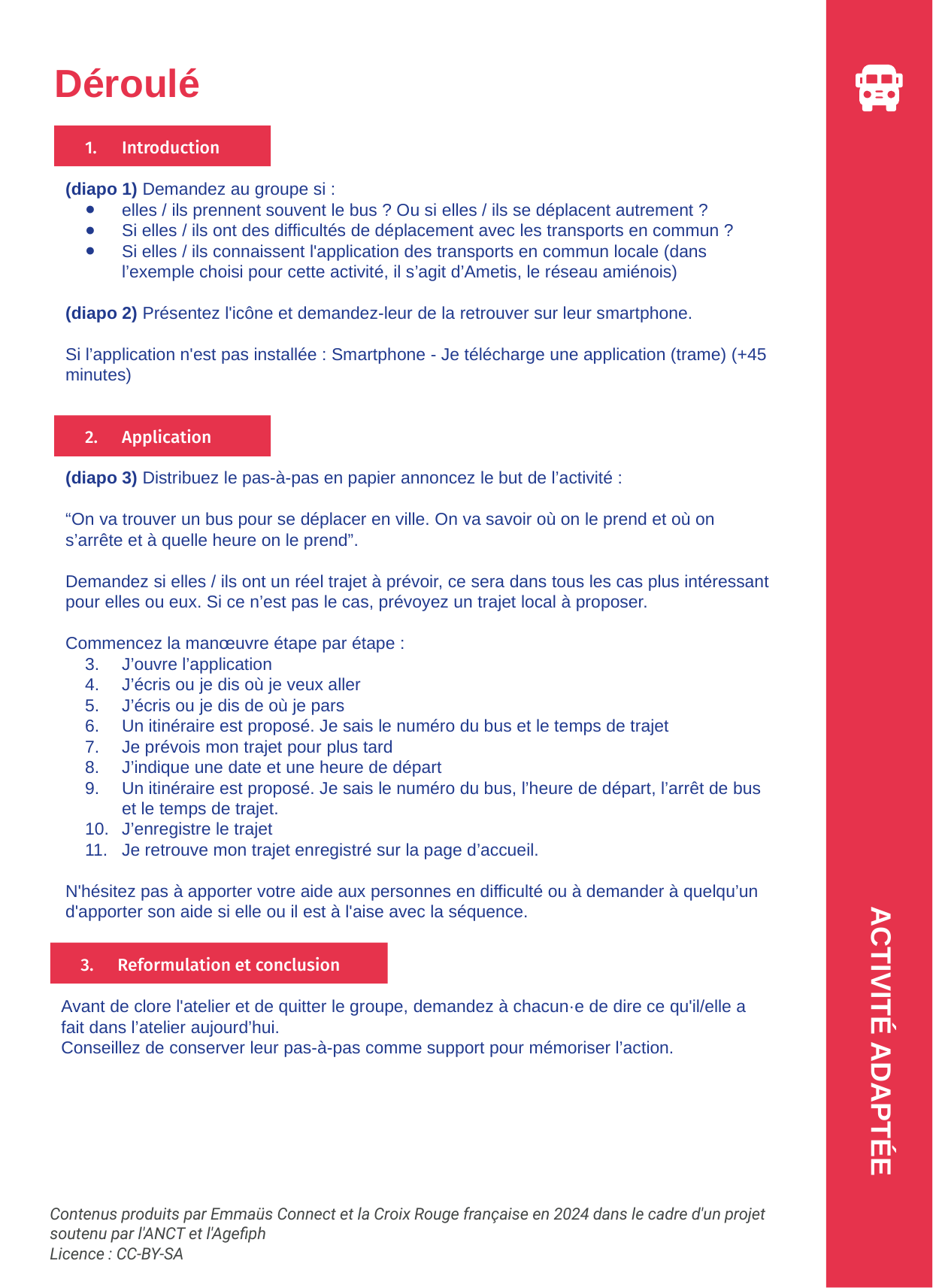

Déroulé

Introduction

(diapo 1) Demandez au groupe si :
elles / ils prennent souvent le bus ? Ou si elles / ils se déplacent autrement ?
Si elles / ils ont des difficultés de déplacement avec les transports en commun ?
Si elles / ils connaissent l'application des transports en commun locale (dans l’exemple choisi pour cette activité, il s’agit d’Ametis, le réseau amiénois)

(diapo 2) Présentez l'icône et demandez-leur de la retrouver sur leur smartphone.

Si l’application n'est pas installée : Smartphone - Je télécharge une application (trame) (+45 minutes)

Application

(diapo 3) Distribuez le pas-à-pas en papier annoncez le but de l’activité :

“On va trouver un bus pour se déplacer en ville. On va savoir où on le prend et où on s’arrête et à quelle heure on le prend”.

Demandez si elles / ils ont un réel trajet à prévoir, ce sera dans tous les cas plus intéressant pour elles ou eux. Si ce n’est pas le cas, prévoyez un trajet local à proposer.

Commencez la manœuvre étape par étape :
J’ouvre l’application
J’écris ou je dis où je veux aller
J’écris ou je dis de où je pars
Un itinéraire est proposé. Je sais le numéro du bus et le temps de trajet
Je prévois mon trajet pour plus tard
J’indique une date et une heure de départ
Un itinéraire est proposé. Je sais le numéro du bus, l’heure de départ, l’arrêt de bus et le temps de trajet.
J’enregistre le trajet
Je retrouve mon trajet enregistré sur la page d’accueil.

N'hésitez pas à apporter votre aide aux personnes en difficulté ou à demander à quelqu’un d'apporter son aide si elle ou il est à l'aise avec la séquence.

Reformulation et conclusion

Avant de clore l'atelier et de quitter le groupe, demandez à chacun·e de dire ce qu'il/elle a fait dans l’atelier aujourd’hui.
Conseillez de conserver leur pas-à-pas comme support pour mémoriser l’action.

ACTIVITÉ ADAPTÉE